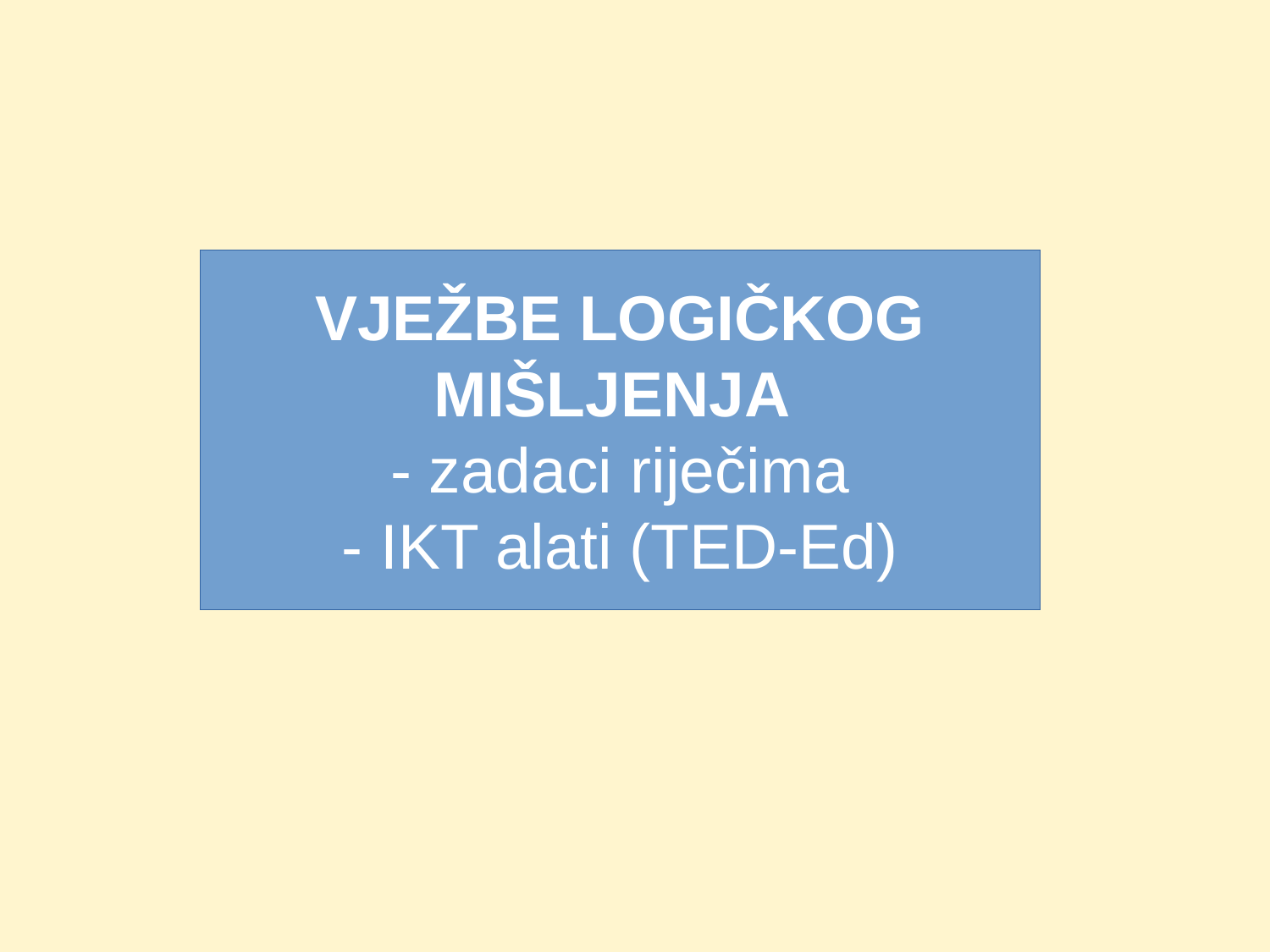

VJEŽBE LOGIČKOG
MIŠLJENJA
- zadaci riječima
- IKT alati (TED-Ed)